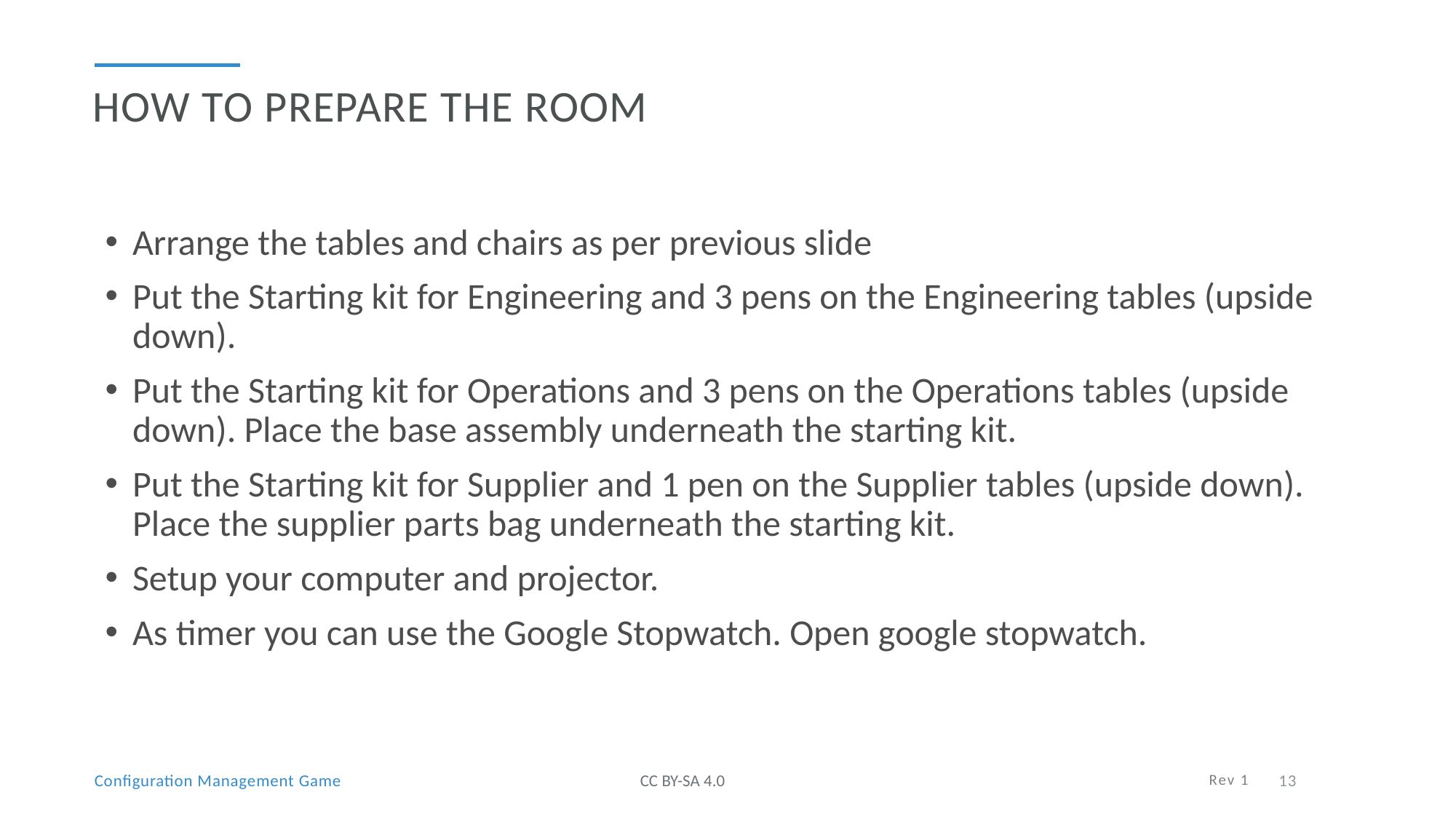

How to prepare the room

Arrange the tables and chairs as per previous slide
Put the Starting kit for Engineering and 3 pens on the Engineering tables (upside down).
Put the Starting kit for Operations and 3 pens on the Operations tables (upside down). Place the base assembly underneath the starting kit.
Put the Starting kit for Supplier and 1 pen on the Supplier tables (upside down). Place the supplier parts bag underneath the starting kit.
Setup your computer and projector.
As timer you can use the Google Stopwatch. Open google stopwatch.
Rev 1